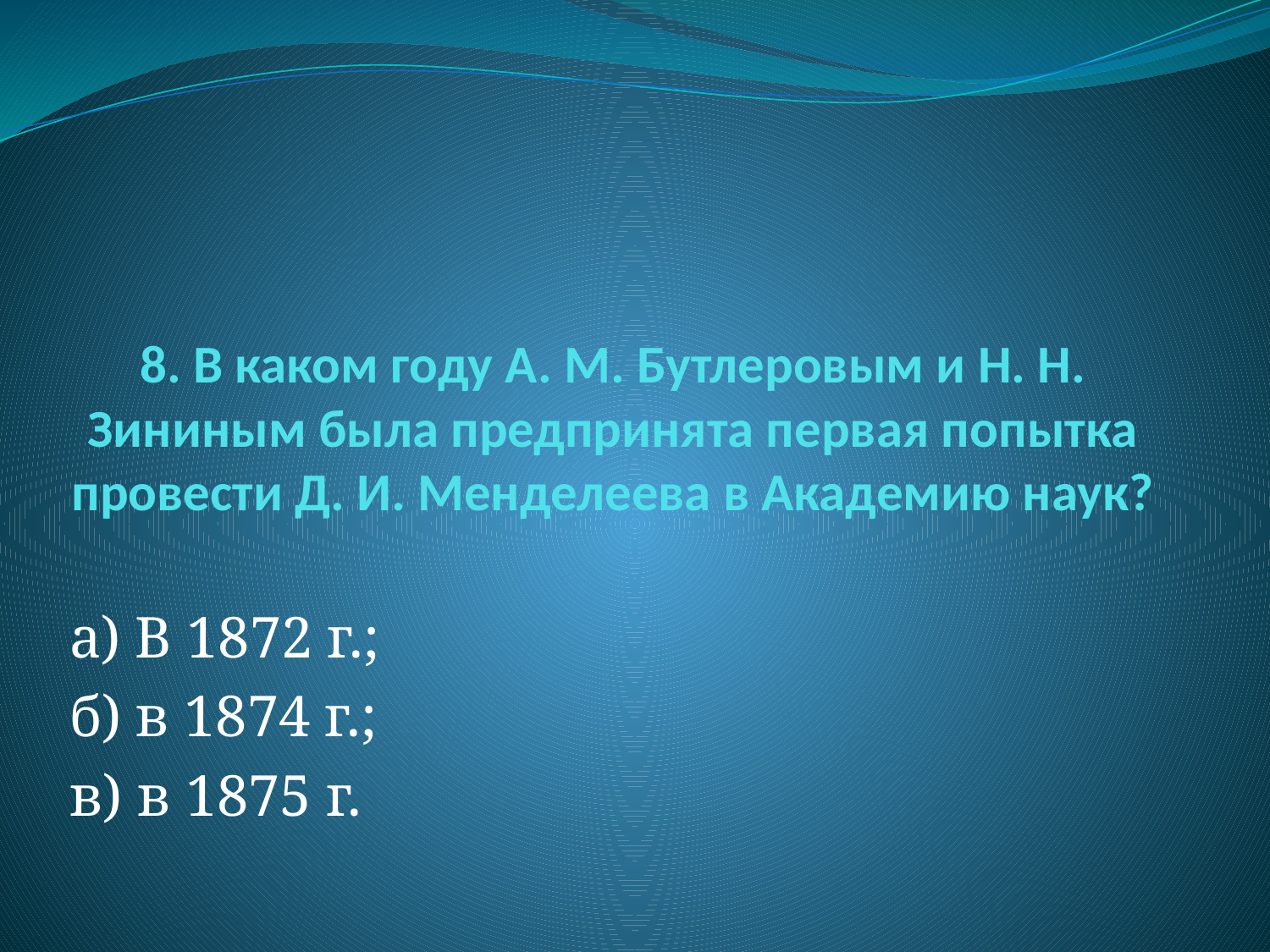

# 8. В каком году А. М. Бутлеровым и Н. Н. Зининым была предпринята первая попытка провести Д. И. Менделеева в Академию наук?
а) В 1872 г.;
б) в 1874 г.;
в) в 1875 г.